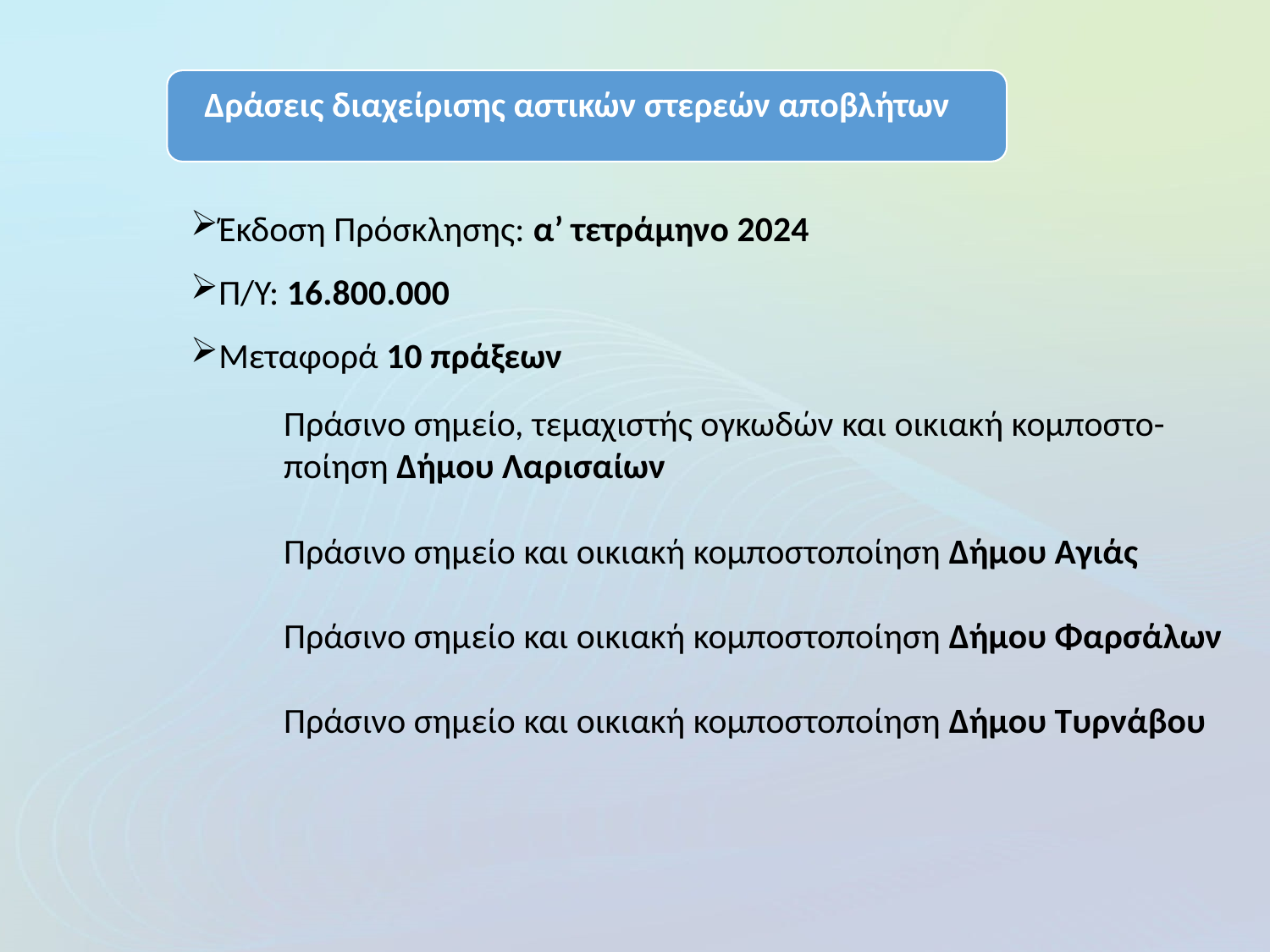

Δράσεις διαχείρισης αστικών στερεών αποβλήτων

Έκδοση Πρόσκλησης: α’ τετράμηνο 2024
Π/Υ: 16.800.000
Μεταφορά 10 πράξεων
Πράσινο σημείο, τεμαχιστής ογκωδών και οικιακή κομποστο-ποίηση Δήμου Λαρισαίων

Πράσινο σημείο και οικιακή κομποστοποίηση Δήμου Αγιάς

Πράσινο σημείο και οικιακή κομποστοποίηση Δήμου Φαρσάλων

Πράσινο σημείο και οικιακή κομποστοποίηση Δήμου Τυρνάβου